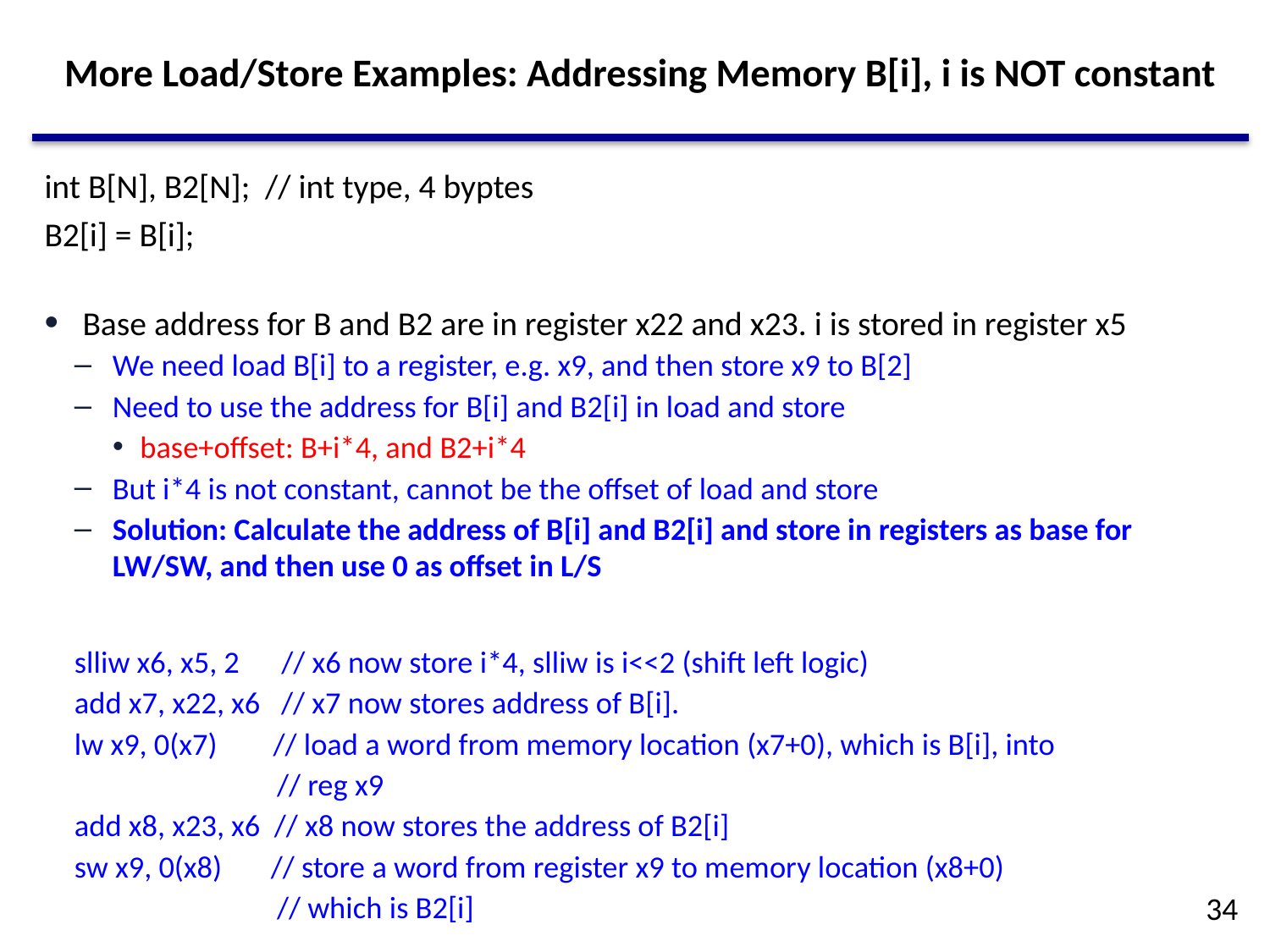

# More Load/Store Examples: Addressing Memory B[i], i is NOT constant
int B[N], B2[N];  // int type, 4 byptes
B2[i] = B[i];

Base address for B and B2 are in register x22 and x23. i is stored in register x5
We need load B[i] to a register, e.g. x9, and then store x9 to B[2]
Need to use the address for B[i] and B2[i] in load and store
base+offset: B+i*4, and B2+i*4
But i*4 is not constant, cannot be the offset of load and store
Solution: Calculate the address of B[i] and B2[i] and store in registers as base for LW/SW, and then use 0 as offset in L/S

slliw x6, x5, 2      // x6 now store i*4, slliw is i<<2 (shift left logic)
add x7, x22, x6   // x7 now stores address of B[i].
lw x9, 0(x7)        // load a word from memory location (x7+0), which is B[i], into
                             // reg x9
add x8, x23, x6  // x8 now stores the address of B2[i]
sw x9, 0(x8)       // store a word from register x9 to memory location (x8+0)
                             // which is B2[i]
34